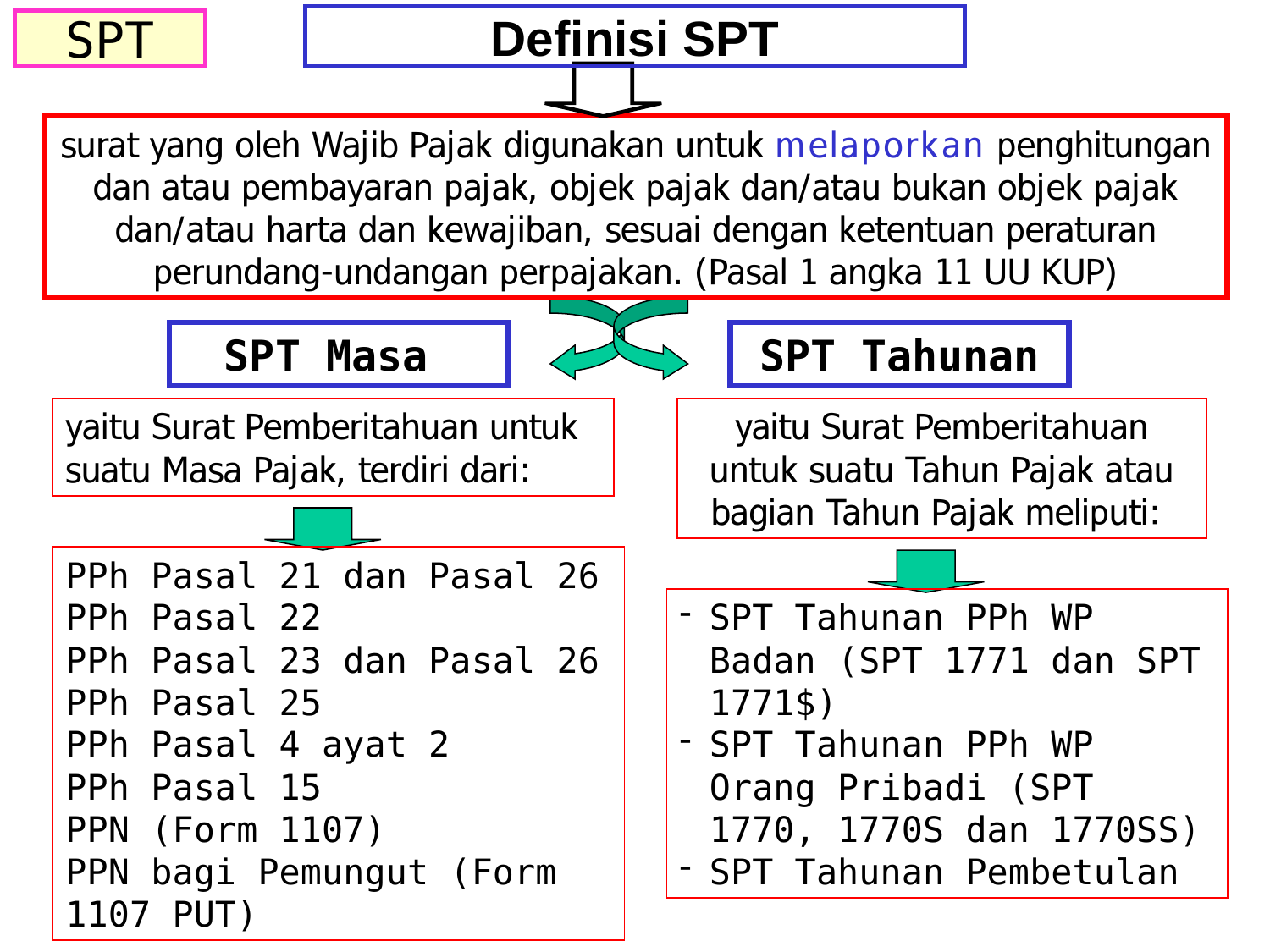

Definisi SPT
# SPT

surat yang oleh Wajib Pajak digunakan untuk melaporkan penghitungan dan atau pembayaran pajak, objek pajak dan/atau bukan objek pajak dan/atau harta dan kewajiban, sesuai dengan ketentuan peraturan perundang-undangan perpajakan. (Pasal 1 angka 11 UU KUP)

SPT Masa
SPT Tahunan
yaitu Surat Pemberitahuan untuk suatu Masa Pajak, terdiri dari:
yaitu Surat Pemberitahuan untuk suatu Tahun Pajak atau bagian Tahun Pajak meliputi:

PPh Pasal 21 dan Pasal 26
PPh Pasal 22
PPh Pasal 23 dan Pasal 26
PPh Pasal 25
PPh Pasal 4 ayat 2
PPh Pasal 15
PPN (Form 1107)
PPN bagi Pemungut (Form 1107 PUT)

SPT Tahunan PPh WP Badan (SPT 1771 dan SPT 1771$)
SPT Tahunan PPh WP Orang Pribadi (SPT 1770, 1770S dan 1770SS)
SPT Tahunan Pembetulan